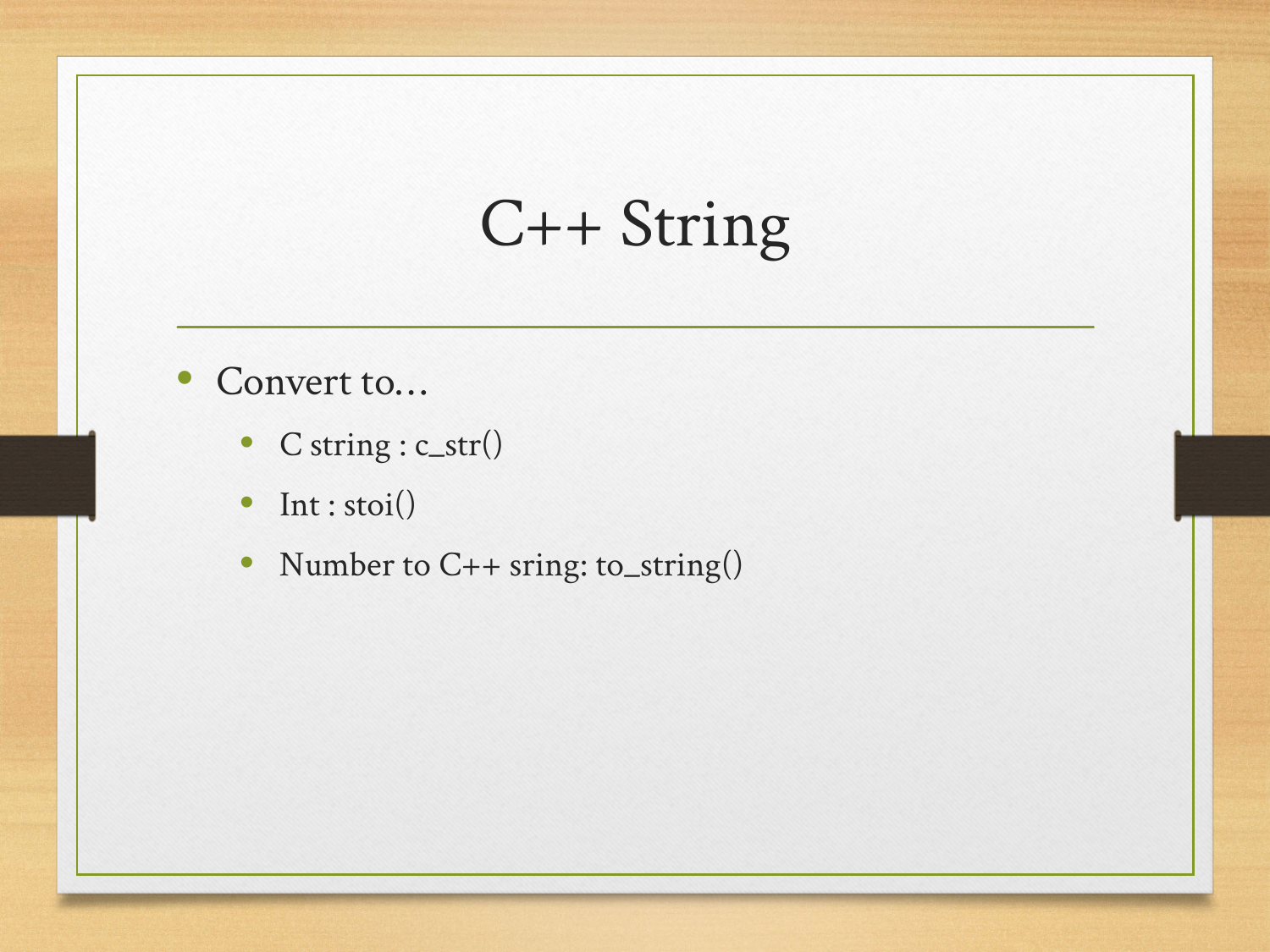

# C++ String
Convert to…
C string : c_str()
Int : stoi()
Number to C++ sring: to_string()